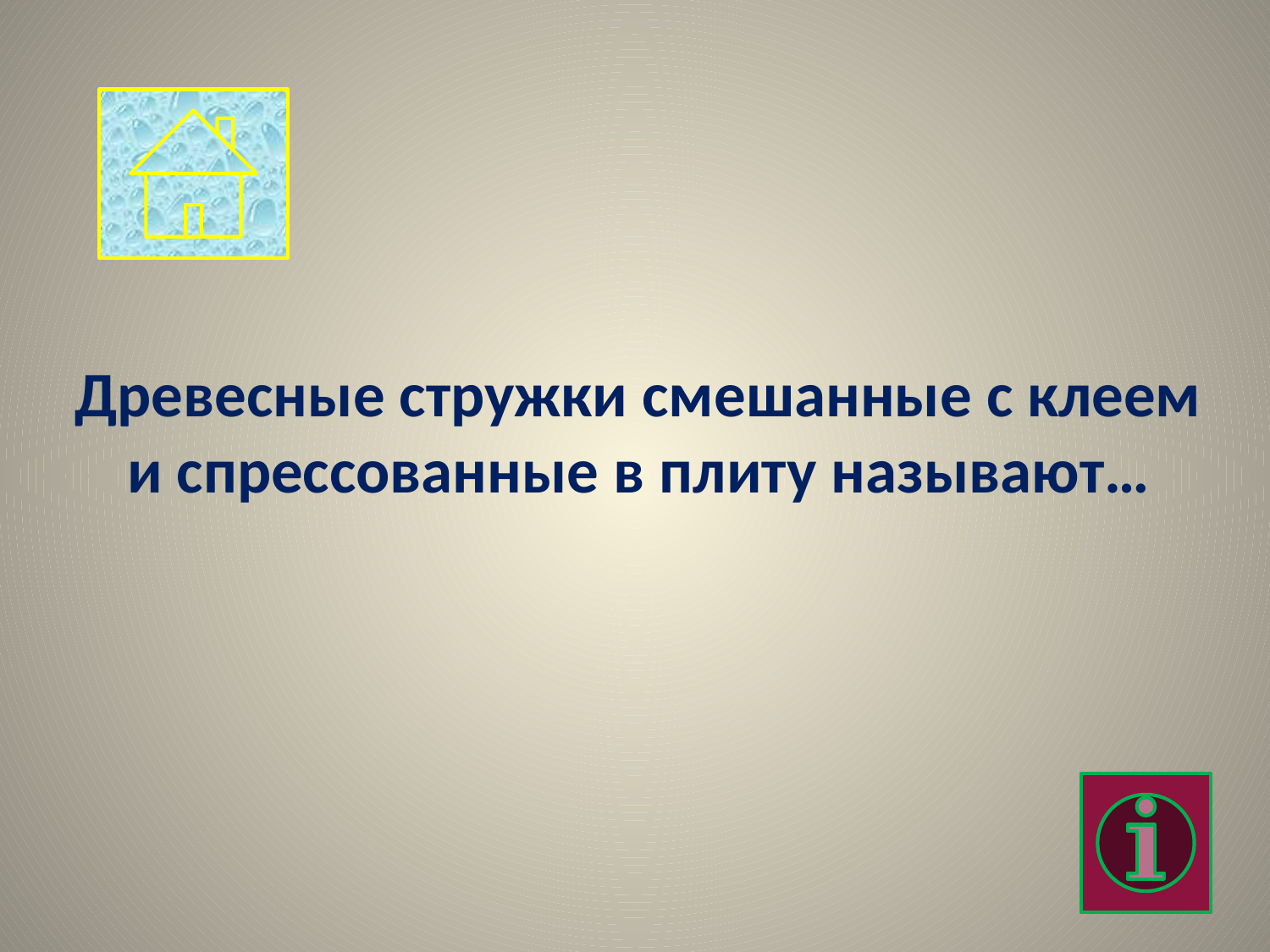

Древесные стружки смешанные с клеем
и спрессованные в плиту называют…